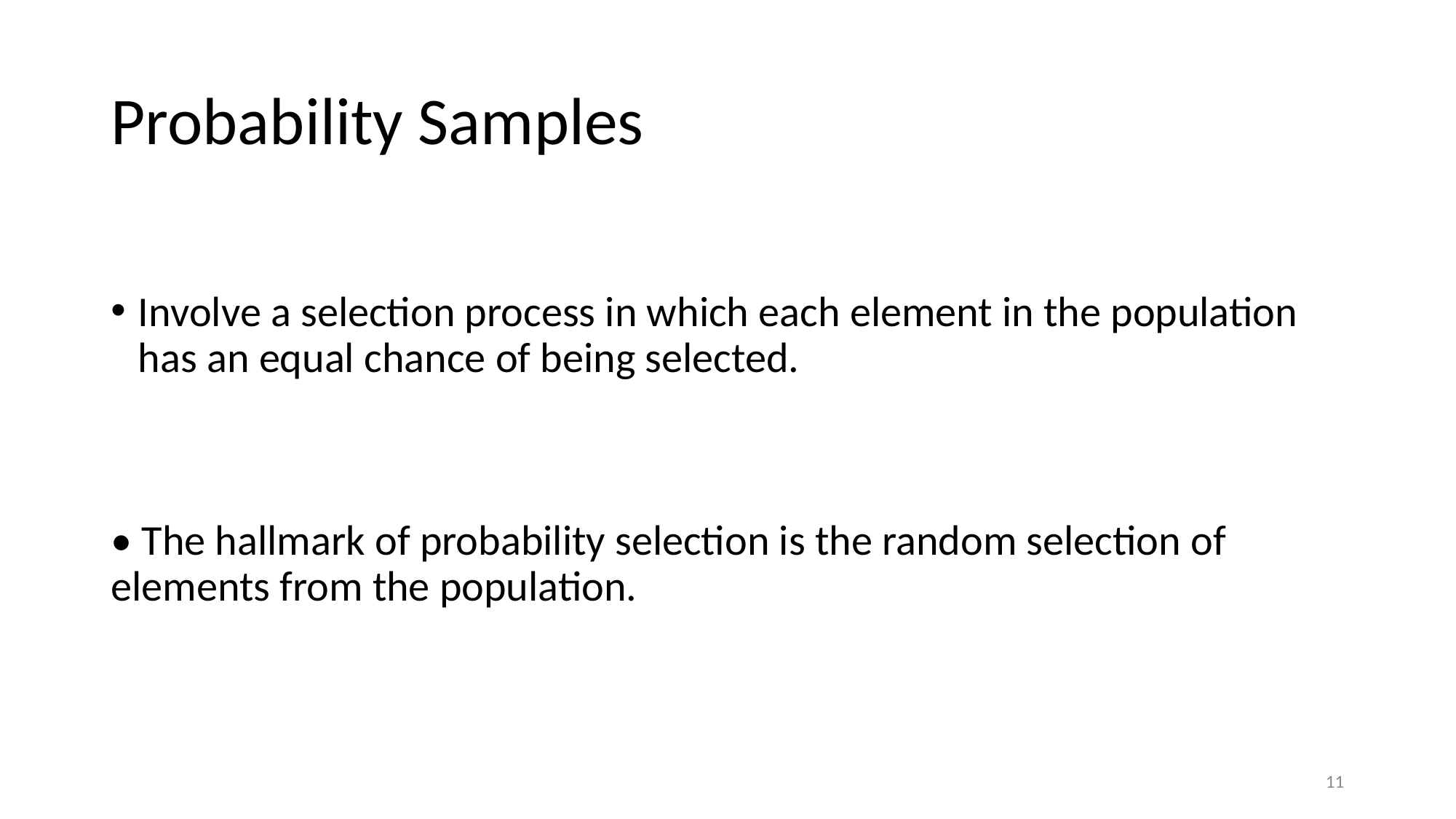

# Probability Samples

Involve a selection process in which each element in the population has an equal chance of being selected.

• The hallmark of probability selection is the random selection of elements from the population.
11